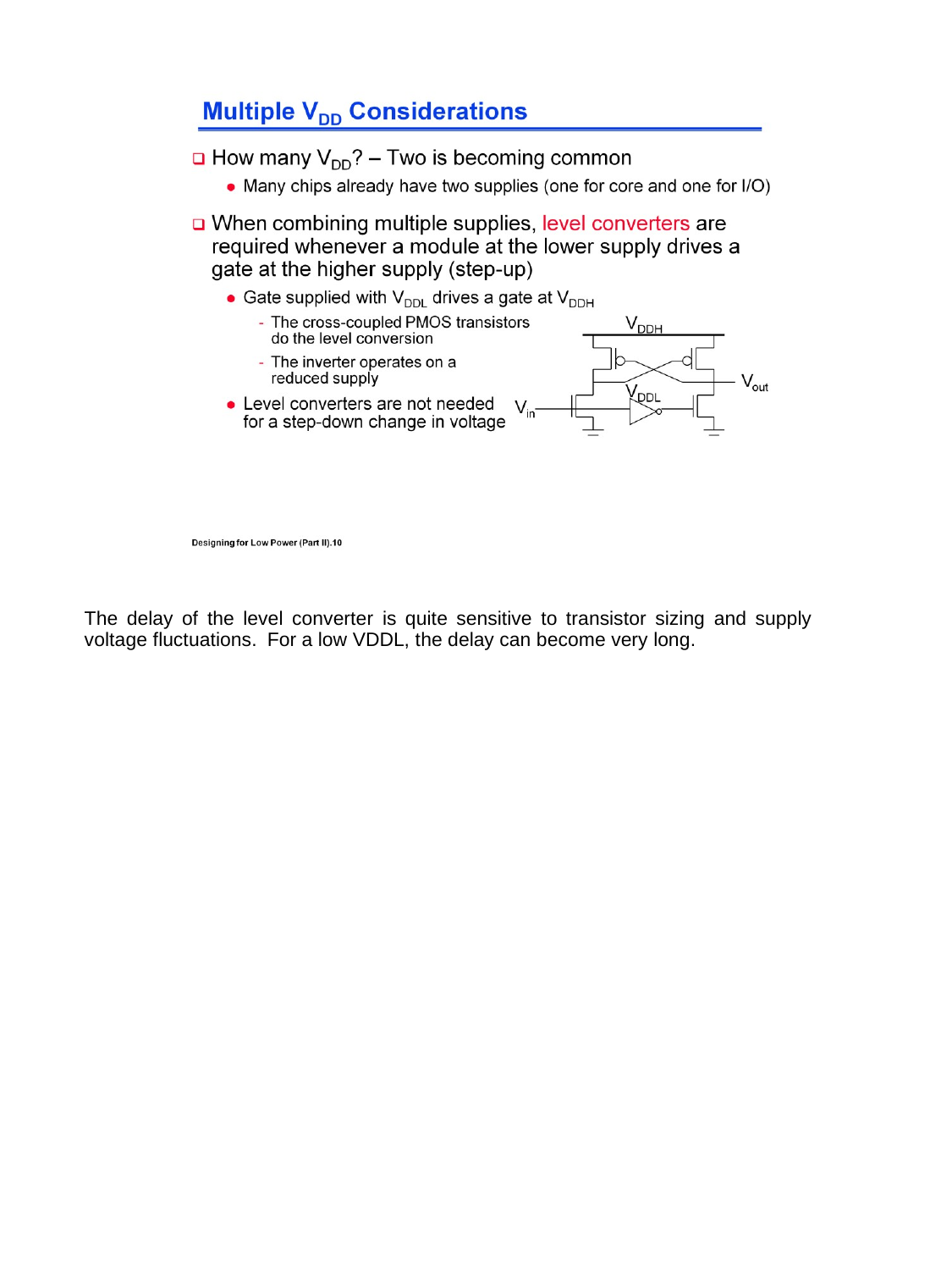

The delay of the level converter is quite sensitive to transistor sizing and supply voltage fluctuations. For a low VDDL, the delay can become very long.